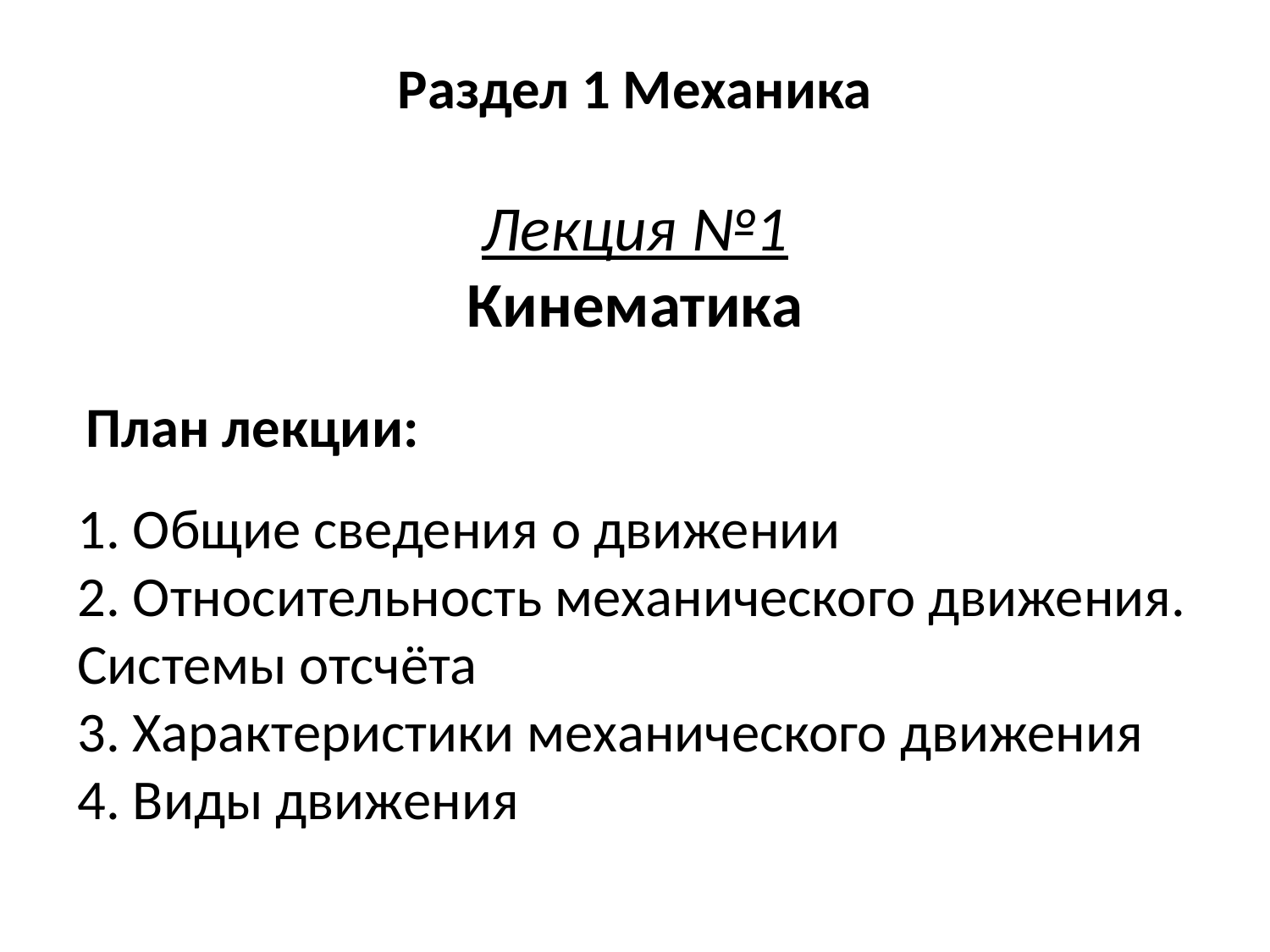

Раздел 1 Механика

Лекция №1
Кинематика
План лекции:
1. Общие сведения о движении
2. Относительность механического движения. Системы отсчёта
3. Характеристики механического движения
4. Виды движения